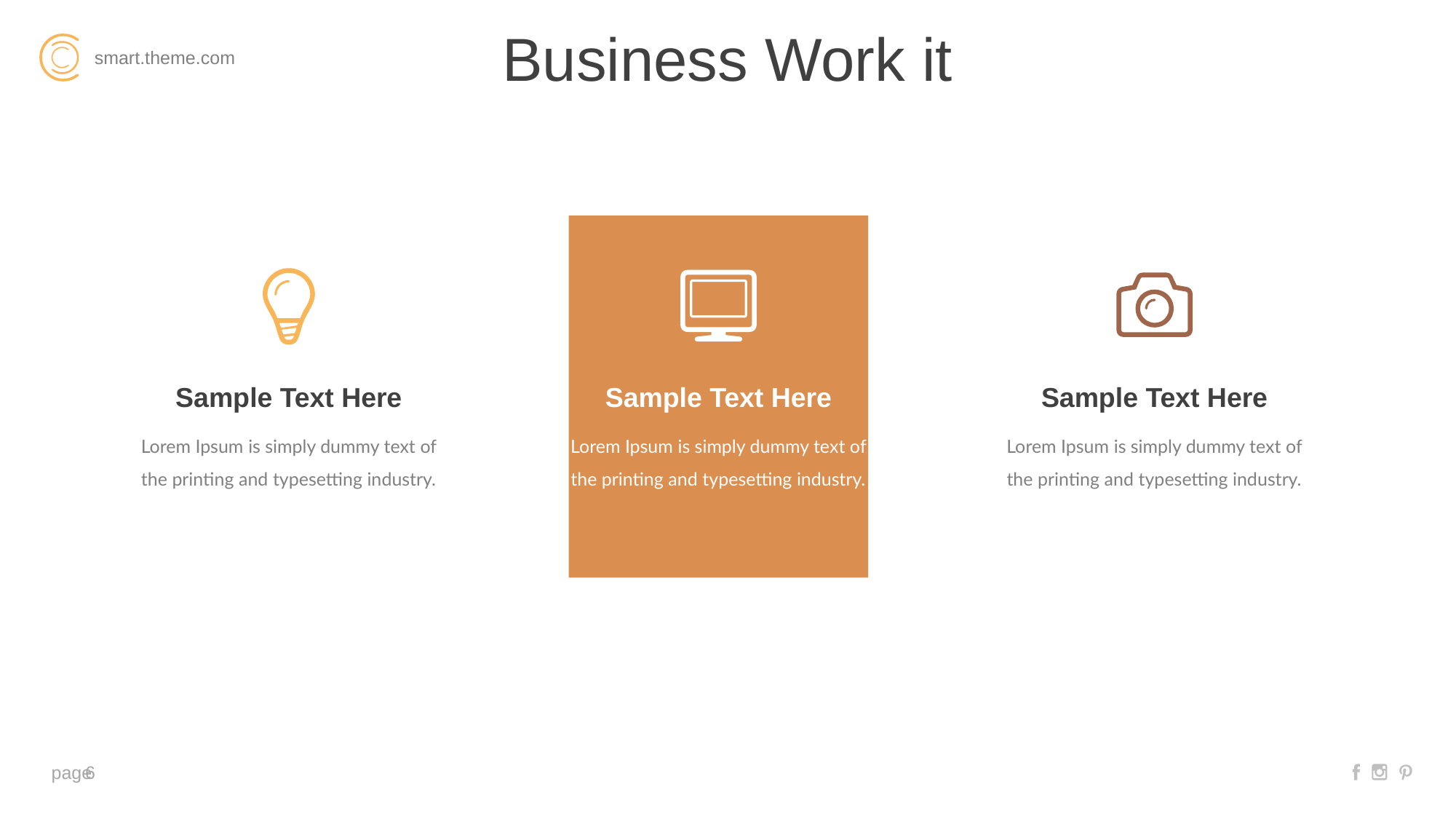

Business Work it

Sample Text Here
Sample Text Here
Sample Text Here
Lorem Ipsum is simply dummy text of the printing and typesetting industry.
Lorem Ipsum is simply dummy text of the printing and typesetting industry.
Lorem Ipsum is simply dummy text of the printing and typesetting industry.